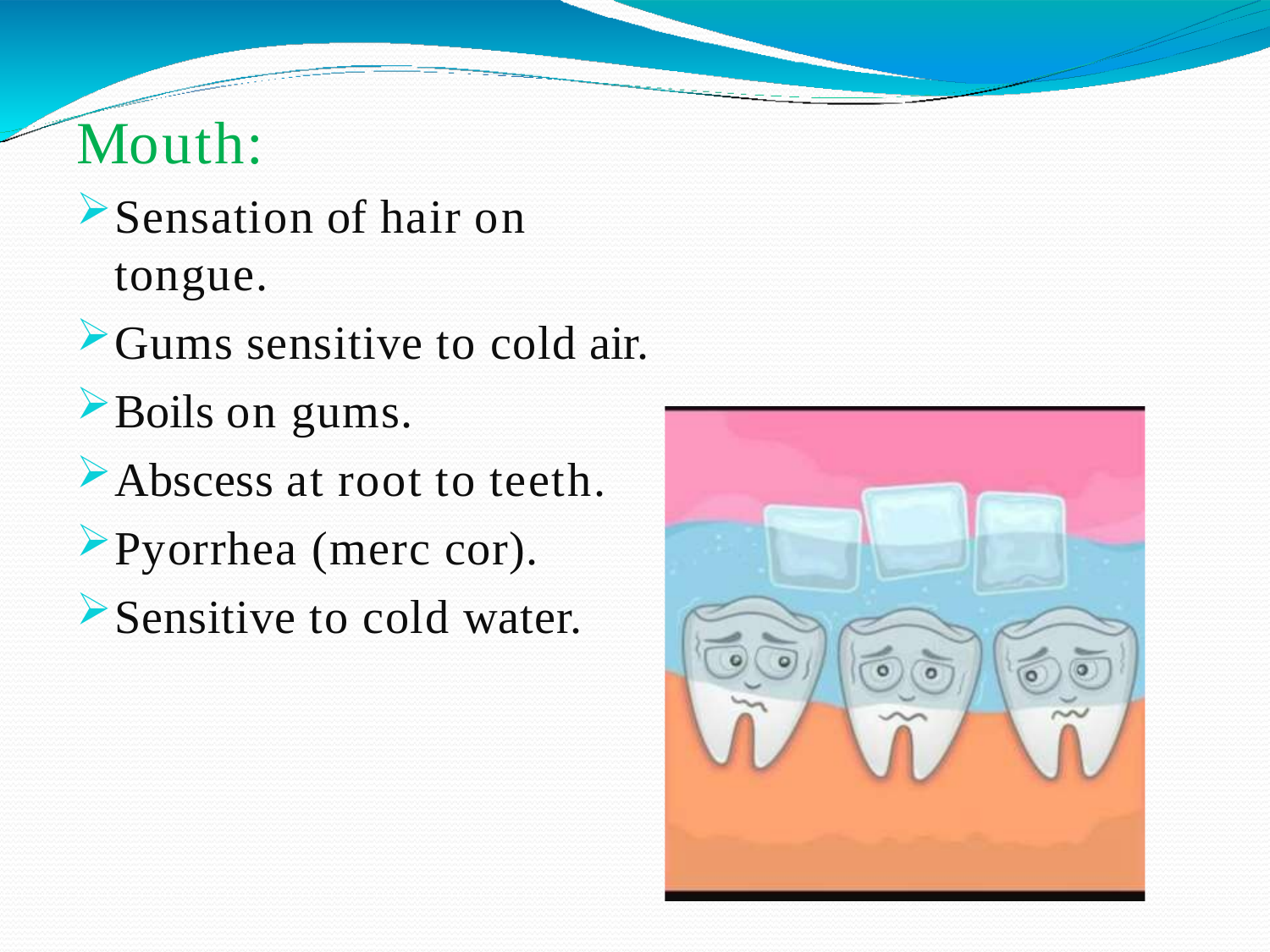

# Mouth:
Sensation of hair on tongue.
Gums sensitive to cold air.
Boils on gums.
Abscess at root to teeth.
Pyorrhea (merc cor).
Sensitive to cold water.